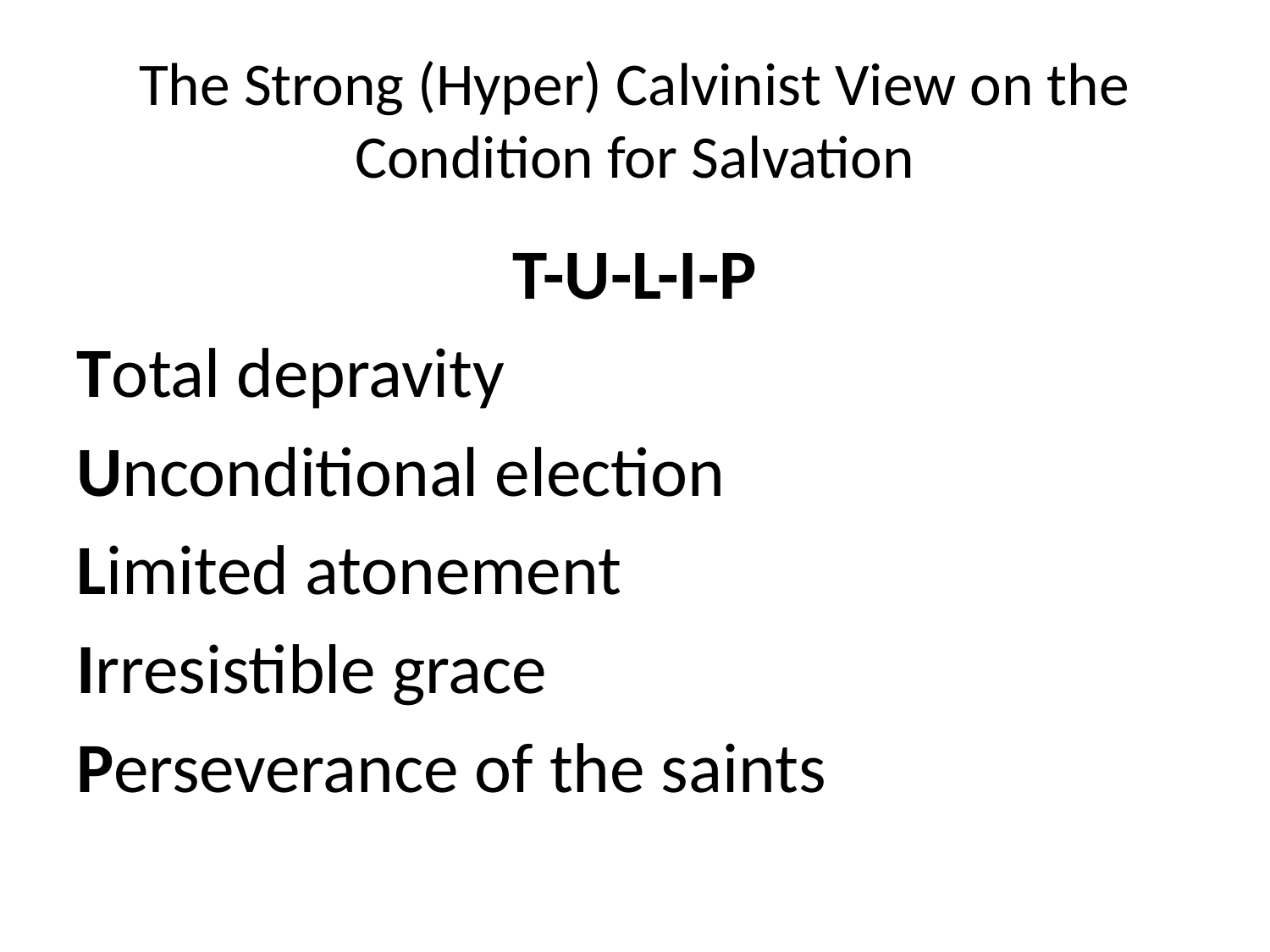

# The Strong (Hyper) Calvinist View on the Condition for Salvation
T-U-L-I-P
Total depravity
Unconditional election
Limited atonement
Irresistible grace
Perseverance of the saints